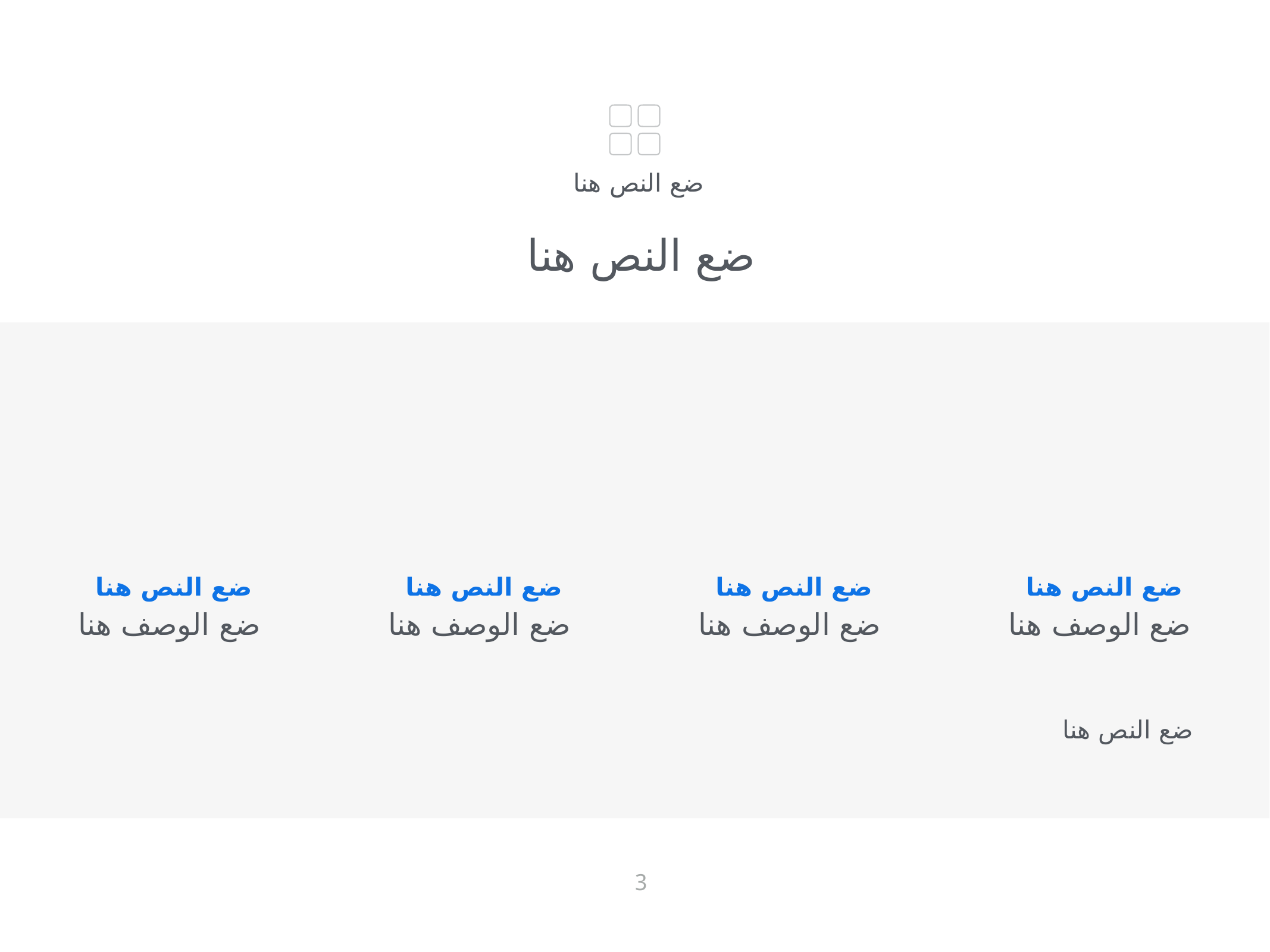

ضع النص هنا
# ضع النص هنا
ضع النص هنا
ضع النص هنا
ضع النص هنا
ضع النص هنا
ضع الوصف هنا
ضع الوصف هنا
ضع الوصف هنا
ضع الوصف هنا
ضع النص هنا
3